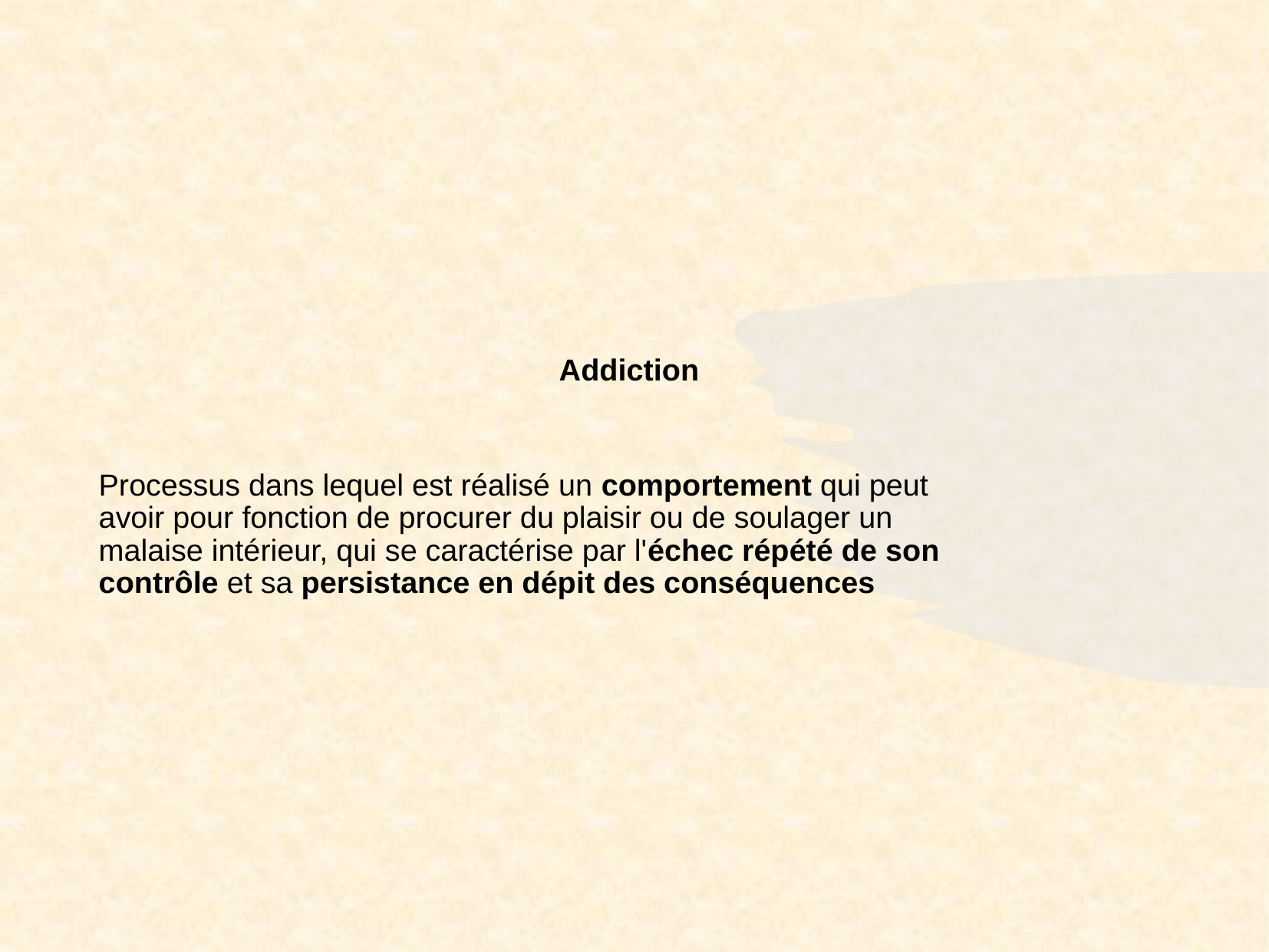

Addiction

Processus dans lequel est réalisé un comportement qui peut avoir pour fonction de procurer du plaisir ou de soulager un malaise intérieur, qui se caractérise par l'échec répété de son contrôle et sa persistance en dépit des conséquences